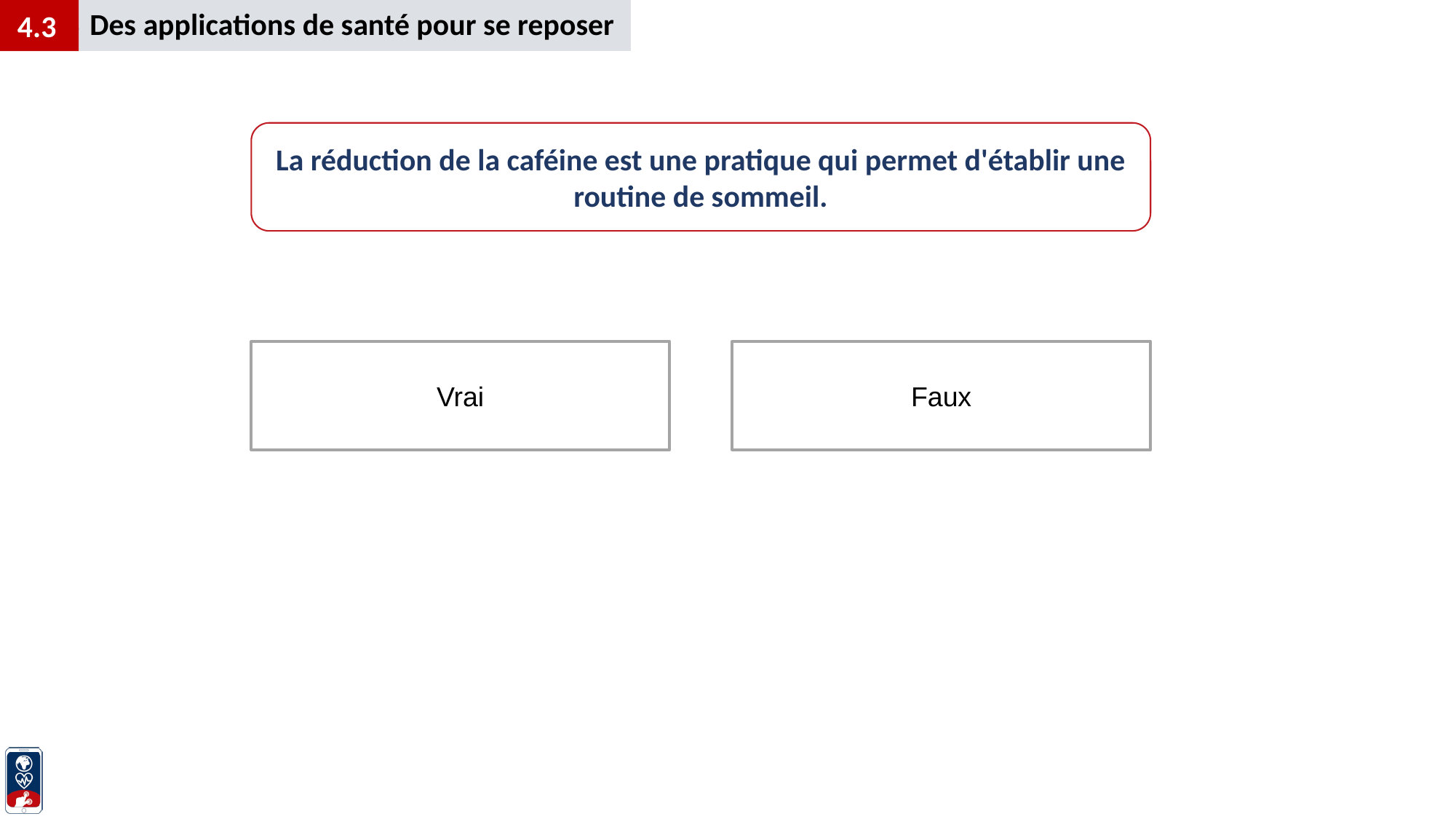

Des applications de santé pour se reposer
4.3
La réduction de la caféine est une pratique qui permet d'établir une routine de sommeil.
Faux
Vrai